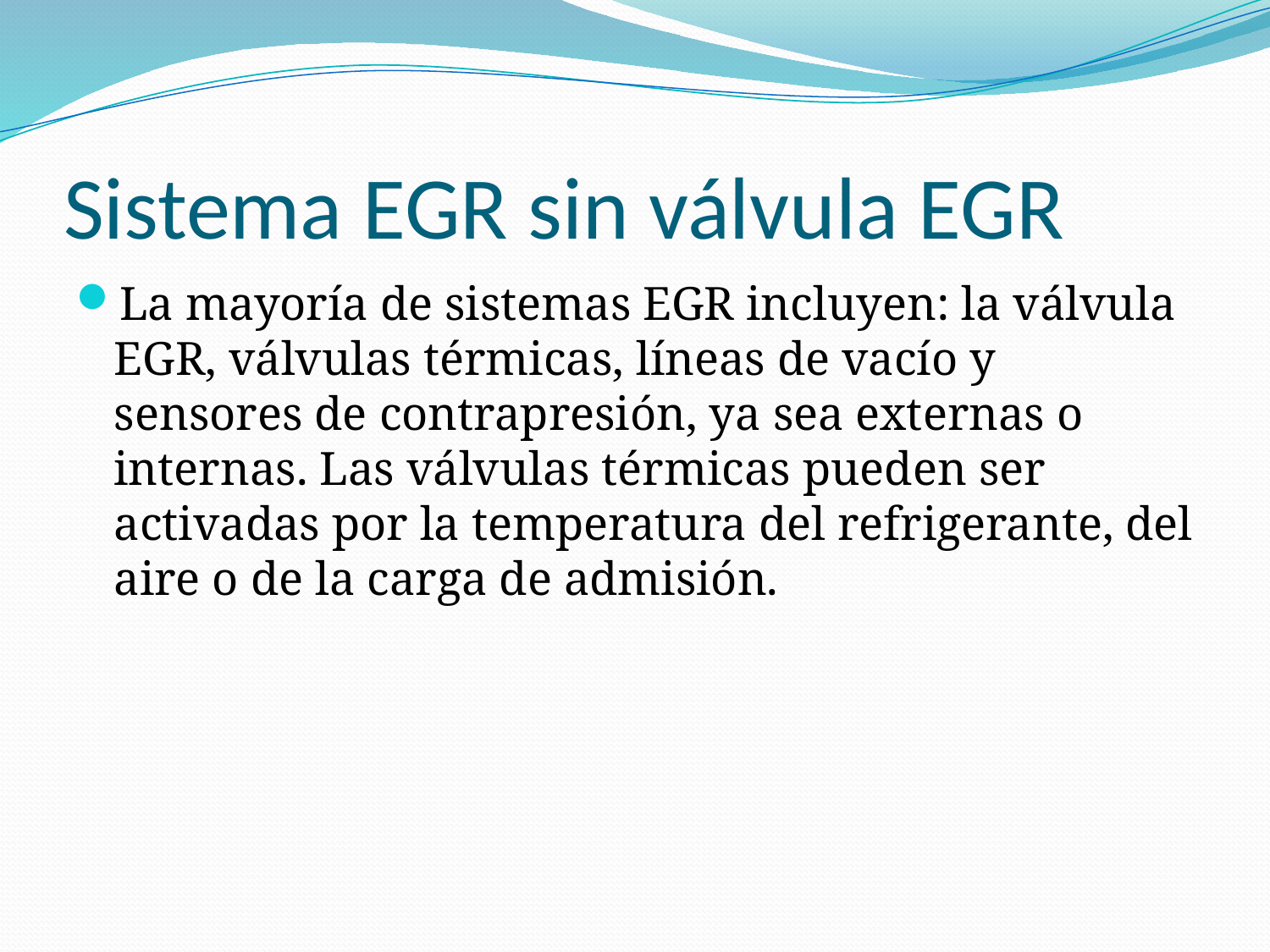

# Sistema EGR sin válvula EGR
La mayoría de sistemas EGR incluyen: la válvula EGR, válvulas térmicas, líneas de vacío y sensores de contrapresión, ya sea externas o internas. Las válvulas térmicas pueden ser activadas por la temperatura del refrigerante, del aire o de la carga de admisión.